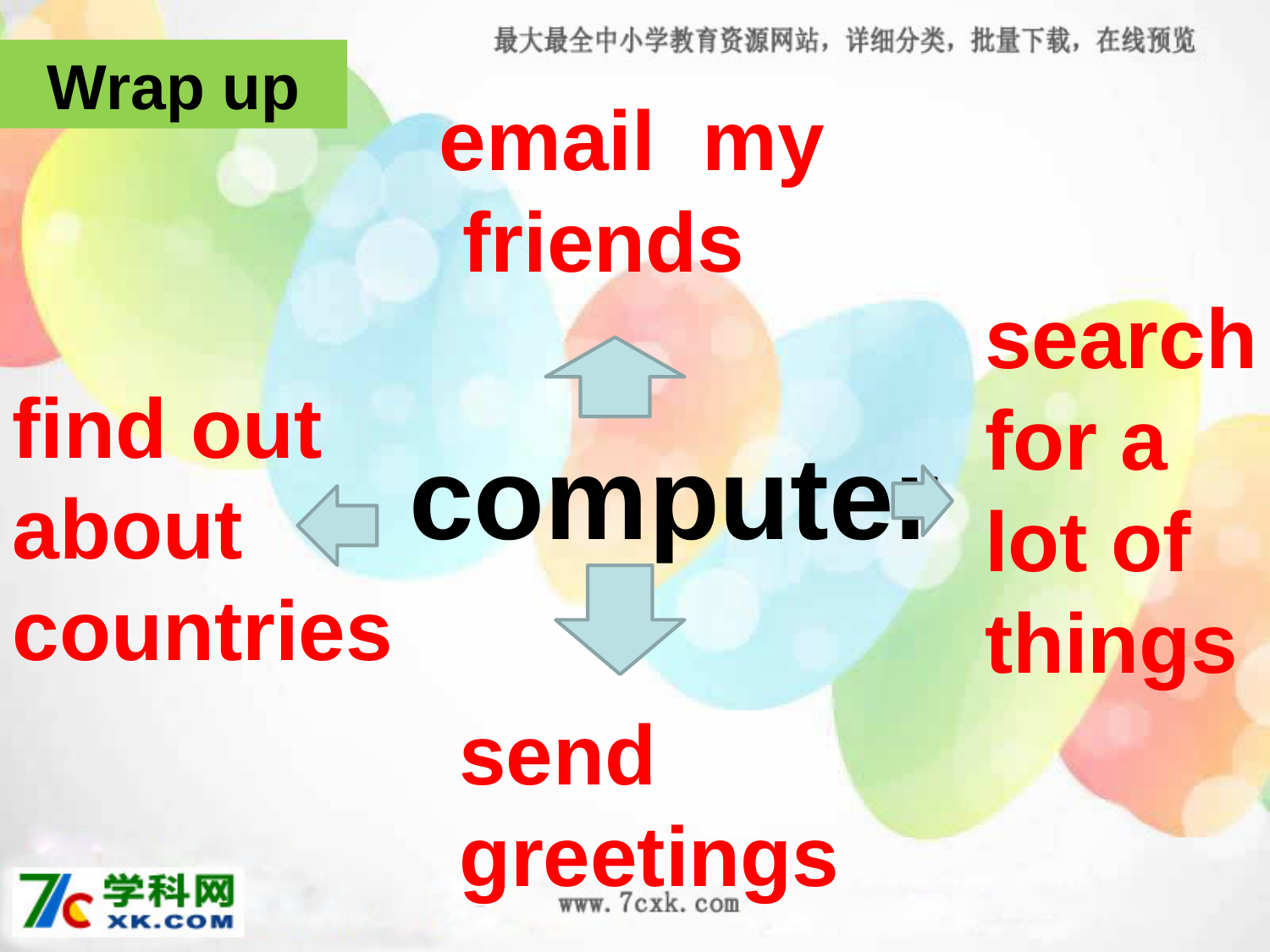

Wrap up
email  my  friends
search for a   lot of things

find out about countries
computer

send greetings